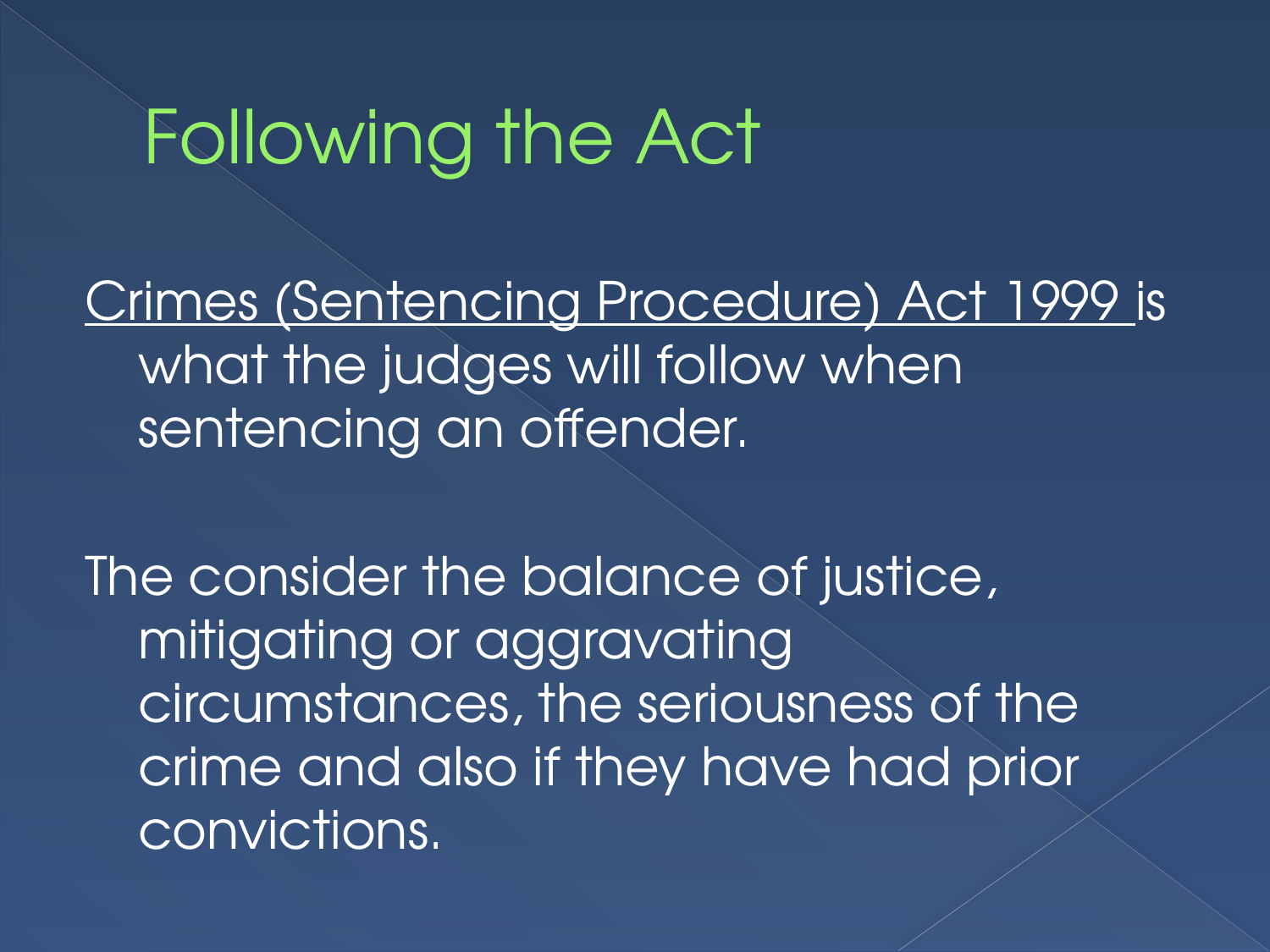

# Following the Act
Crimes (Sentencing Procedure) Act 1999 is what the judges will follow when sentencing an offender.

The consider the balance of justice, mitigating or aggravating circumstances, the seriousness of the crime and also if they have had prior convictions.